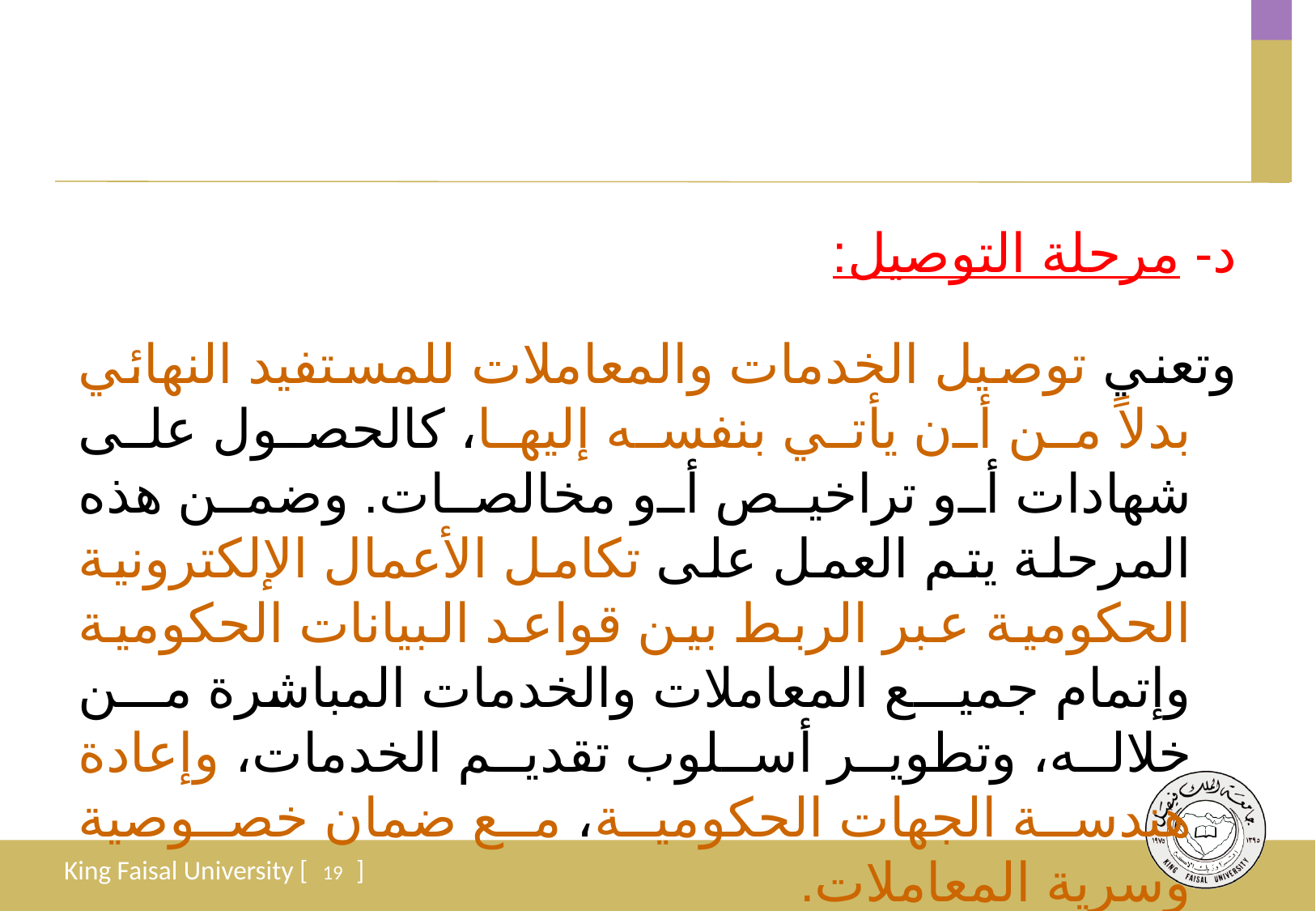

د- مرحلة التوصيل:

وتعني توصيل الخدمات والمعاملات للمستفيد النهائي بدلاً من أن يأتي بنفسه إليها، كالحصول على شهادات أو تراخيص أو مخالصات. وضمن هذه المرحلة يتم العمل على تكامل الأعمال الإلكترونية الحكومية عبر الربط بين قواعد البيانات الحكومية وإتمام جميع المعاملات والخدمات المباشرة من خلاله، وتطوير أسلوب تقديم الخدمات، وإعادة هندسة الجهات الحكومية، مع ضمان خصوصية وسرية المعاملات.
19